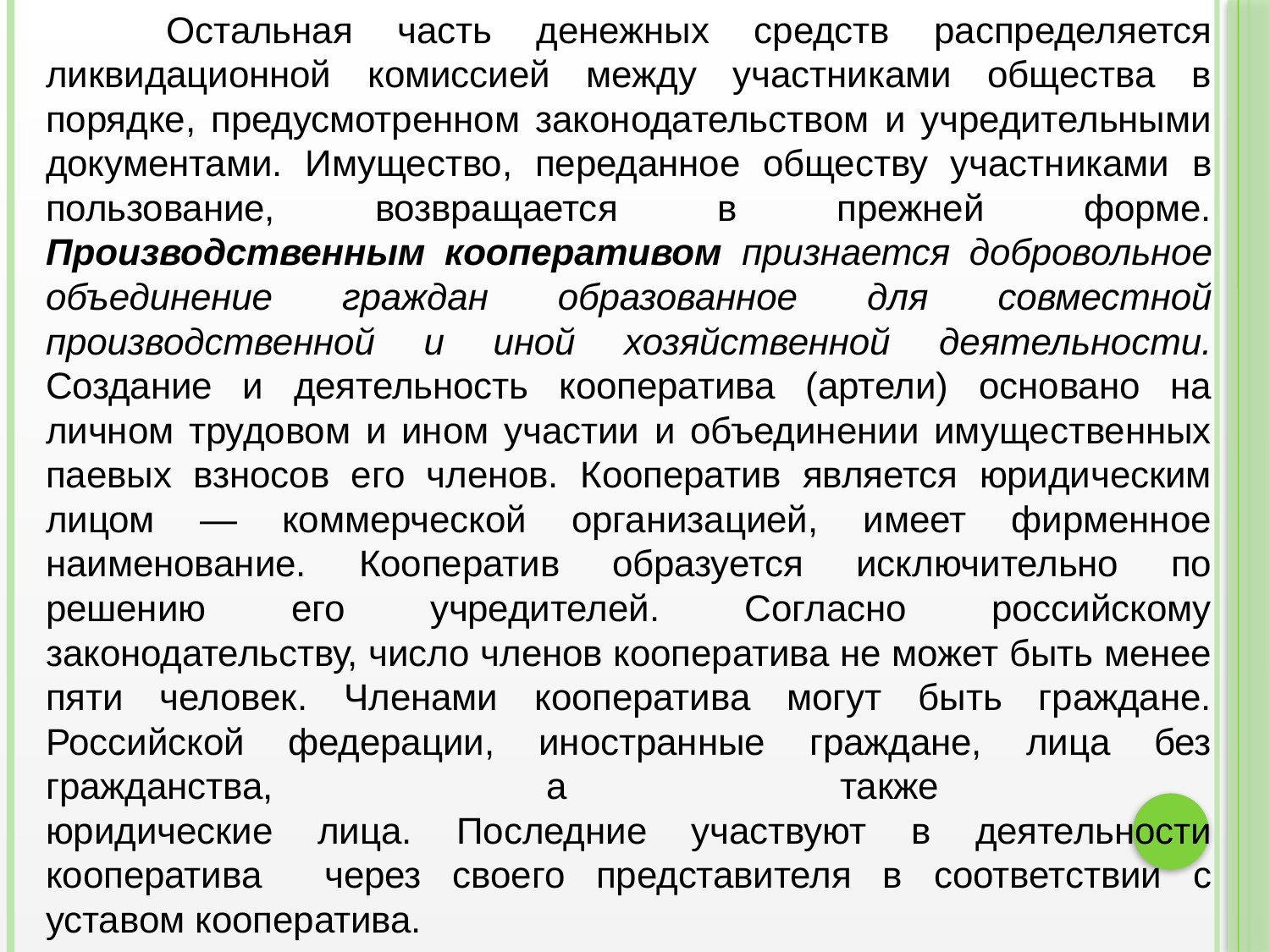

Остальная часть денежных средств распределяется ликвидационной комиссией между участниками общества в порядке, предусмотренном законодательством и учредительными документами. Имущество, переданное обществу участниками в пользование, возвращается в прежней форме. Производственным кооперативом признается добровольное объединение граждан образованное для совместной производственной и иной хозяйственной деятельности. Создание и деятельность кооператива (артели) основано на личном трудовом и ином участии и объединении имущественных паевых взносов его членов. Кооператив является юридическим лицом — коммерческой организацией, имеет фирменное наименование. Кооператив образуется исключительно по решению его учредителей. Согласно российскому законодательству, число членов кооператива не может быть менее пяти человек. Членами кооператива могут быть граждане. Российской федерации, иностранные граждане, лица без гражданства, а также
юридические лица. Последние участвуют в деятельности кооператива  через своего представителя в соответствии с уставом кооператива.